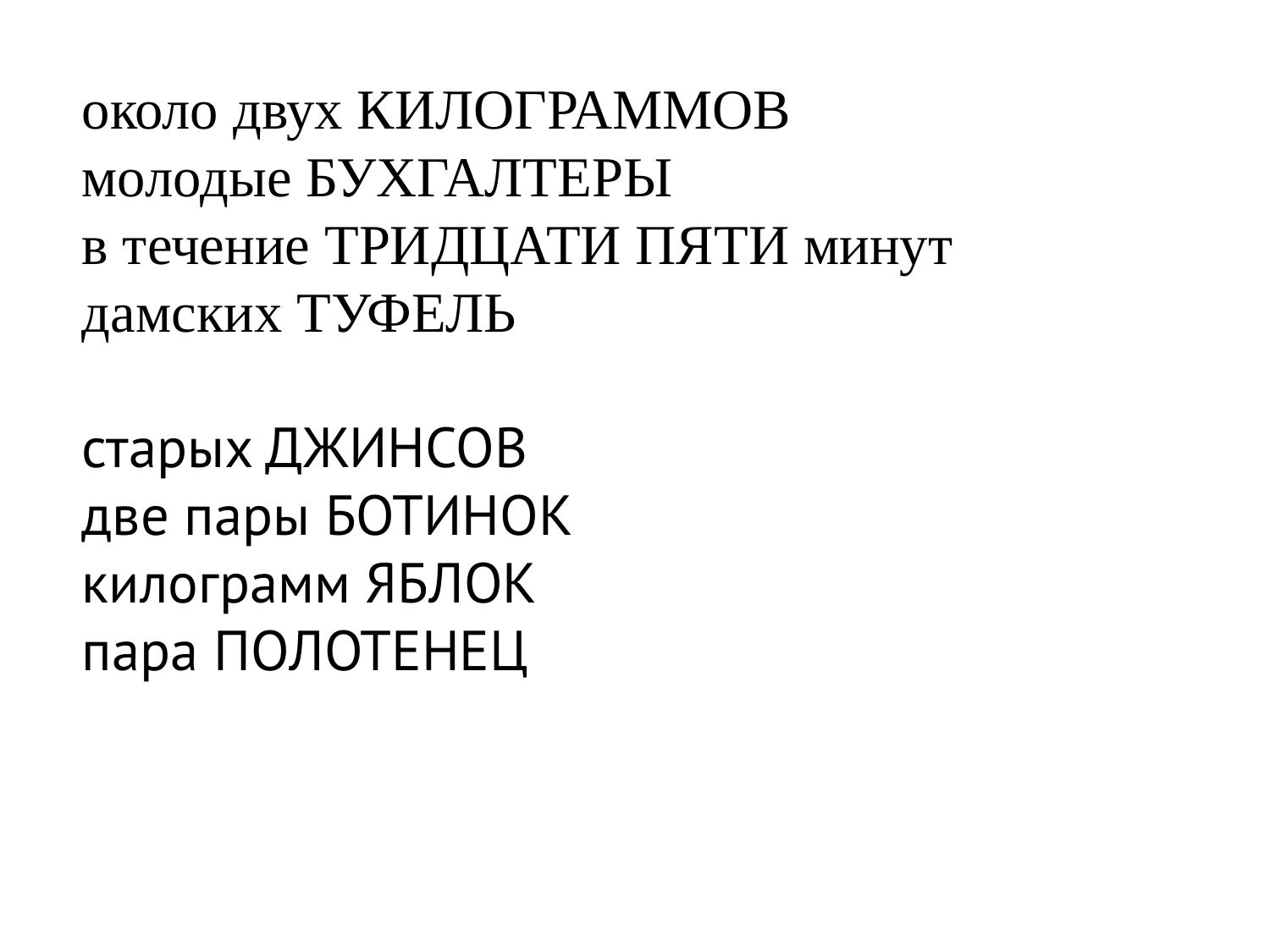

около двух КИЛОГРАММОВ
молодые БУХГАЛТЕРЫ
в течение ТРИДЦАТИ ПЯТИ минут
дамских ТУФЕЛЬ

старых ДЖИНСОВ
две пары БОТИНОК
килограмм ЯБЛОК
пара ПОЛОТЕНЕЦ